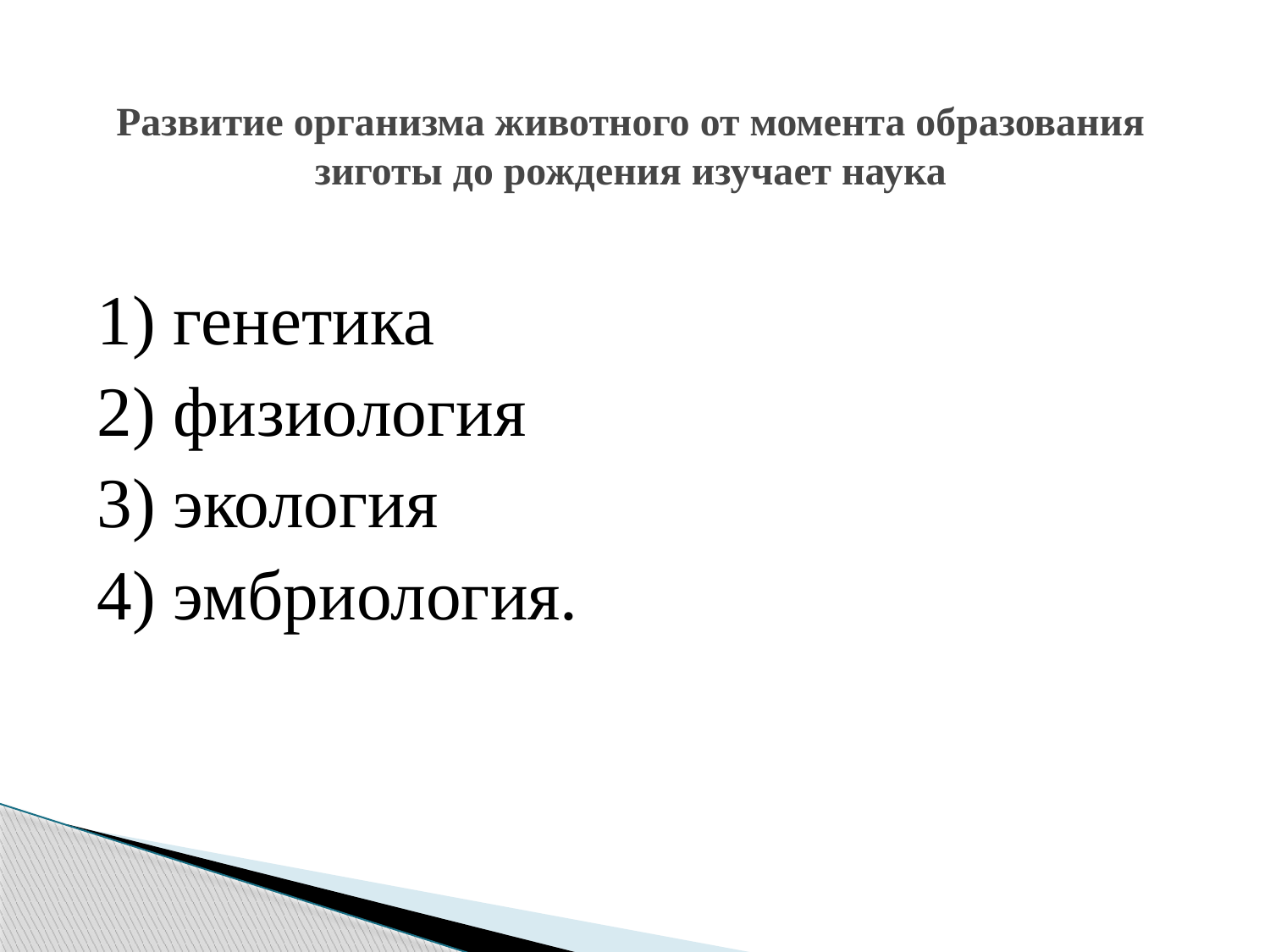

# Развитие организма животного от момента образования зиготы до рождения изучает наука
1) генетика
2) физиология
3) экология
4) эмбриология.